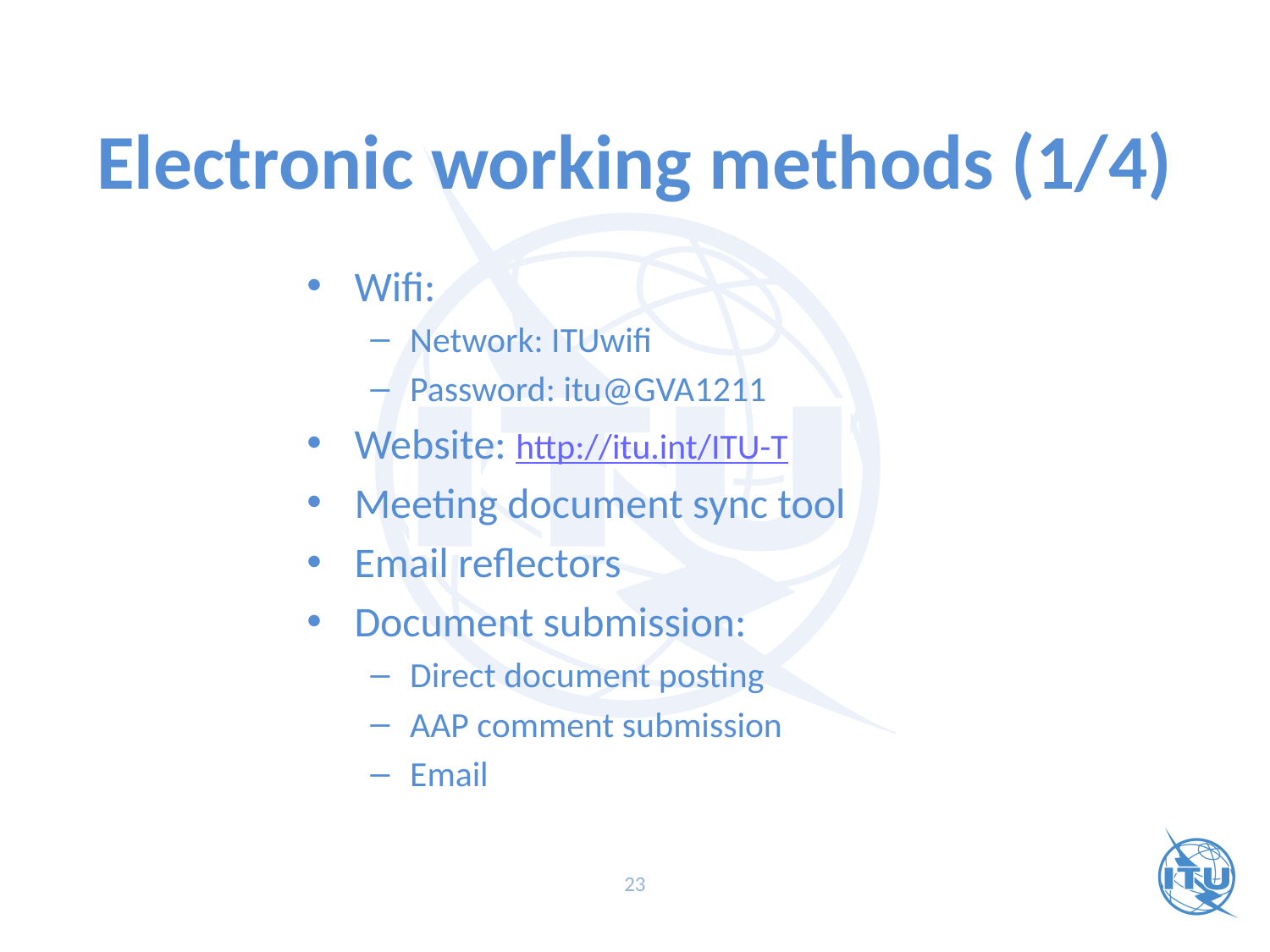

# Electronic working methods (1/4)
Wifi:
Network: ITUwifi
Password: itu@GVA1211
Website: http://itu.int/ITU-T
Meeting document sync tool
Email reflectors
Document submission:
Direct document posting
AAP comment submission
Email
23